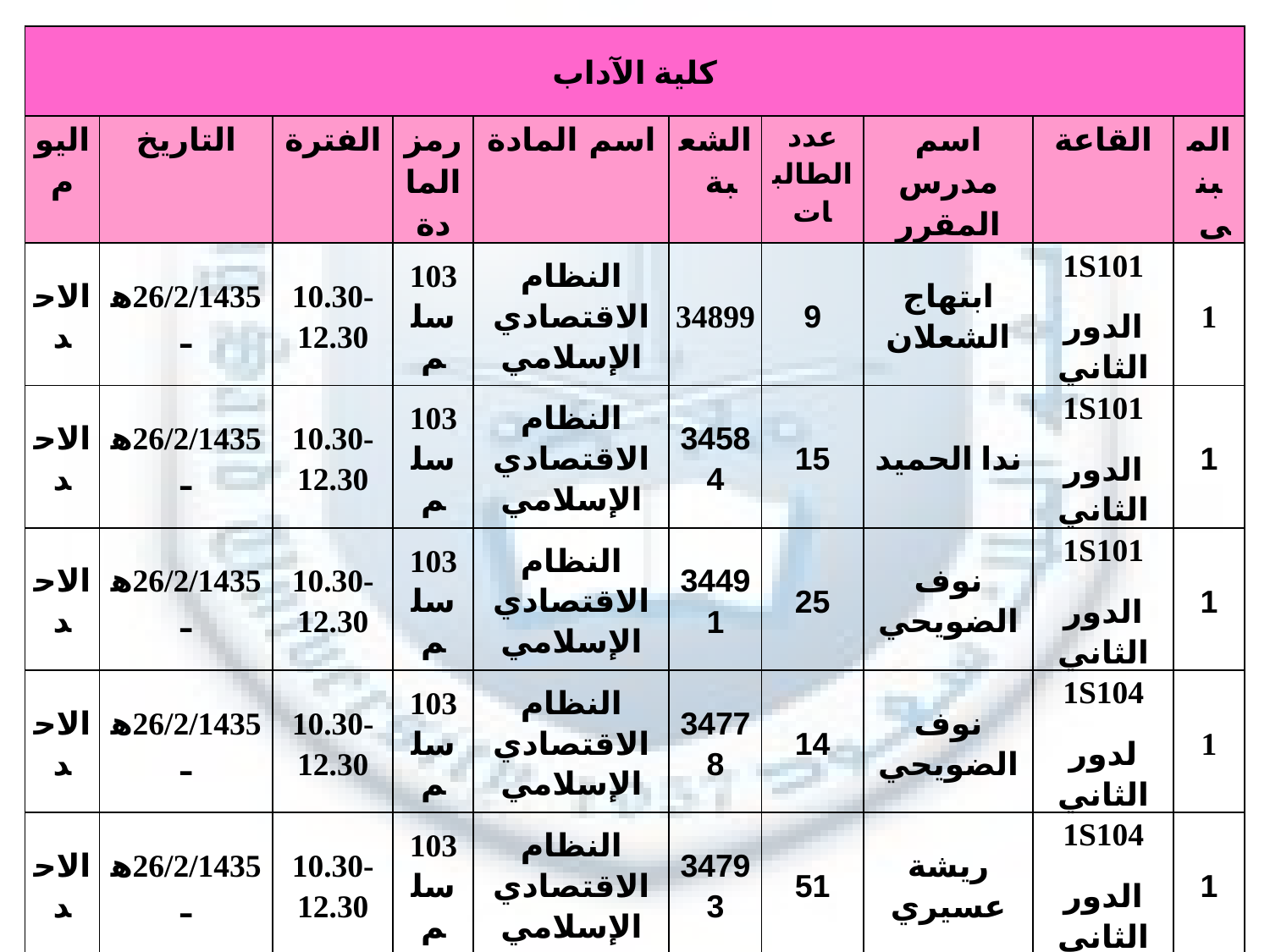

| كلية الآداب |  |  |  |  |  |  |  |  |  |
| --- | --- | --- | --- | --- | --- | --- | --- | --- | --- |
| اليوم | التاريخ | الفترة | رمز المادة | اسم المادة | الشعبة | عدد الطالبات | اسم مدرس المقرر | القاعة | المبنى |
| الاحد | 26/2/1435هـ | 10.30-12.30 | 103 سلم | النظام الاقتصادي الإسلامي | 34899 | 9 | ابتهاج الشعلان | 1S101 الدور الثاني | 1 |
| الاحد | 26/2/1435هـ | 10.30-12.30 | 103 سلم | النظام الاقتصادي الإسلامي | 34584 | 15 | ندا الحميد | 1S101 الدور الثاني | 1 |
| الاحد | 26/2/1435هـ | 10.30-12.30 | 103 سلم | النظام الاقتصادي الإسلامي | 34491 | 25 | نوف الضويحي | 1S101 الدور الثاني | 1 |
| الاحد | 26/2/1435هـ | 10.30-12.30 | 103 سلم | النظام الاقتصادي الإسلامي | 34778 | 14 | نوف الضويحي | 1S104 لدور الثاني | 1 |
| الاحد | 26/2/1435هـ | 10.30-12.30 | 103 سلم | النظام الاقتصادي الإسلامي | 34793 | 51 | ريشة عسيري | 1S104 الدور الثاني | 1 |
| الاحد | 26/2/1435هـ | 10.30-12.30 | 103 سلم | النظام الاقتصادي الإسلامي | 34791 | 48 | وفاء العيسى | 1S106 الدور الثاني | 1 |